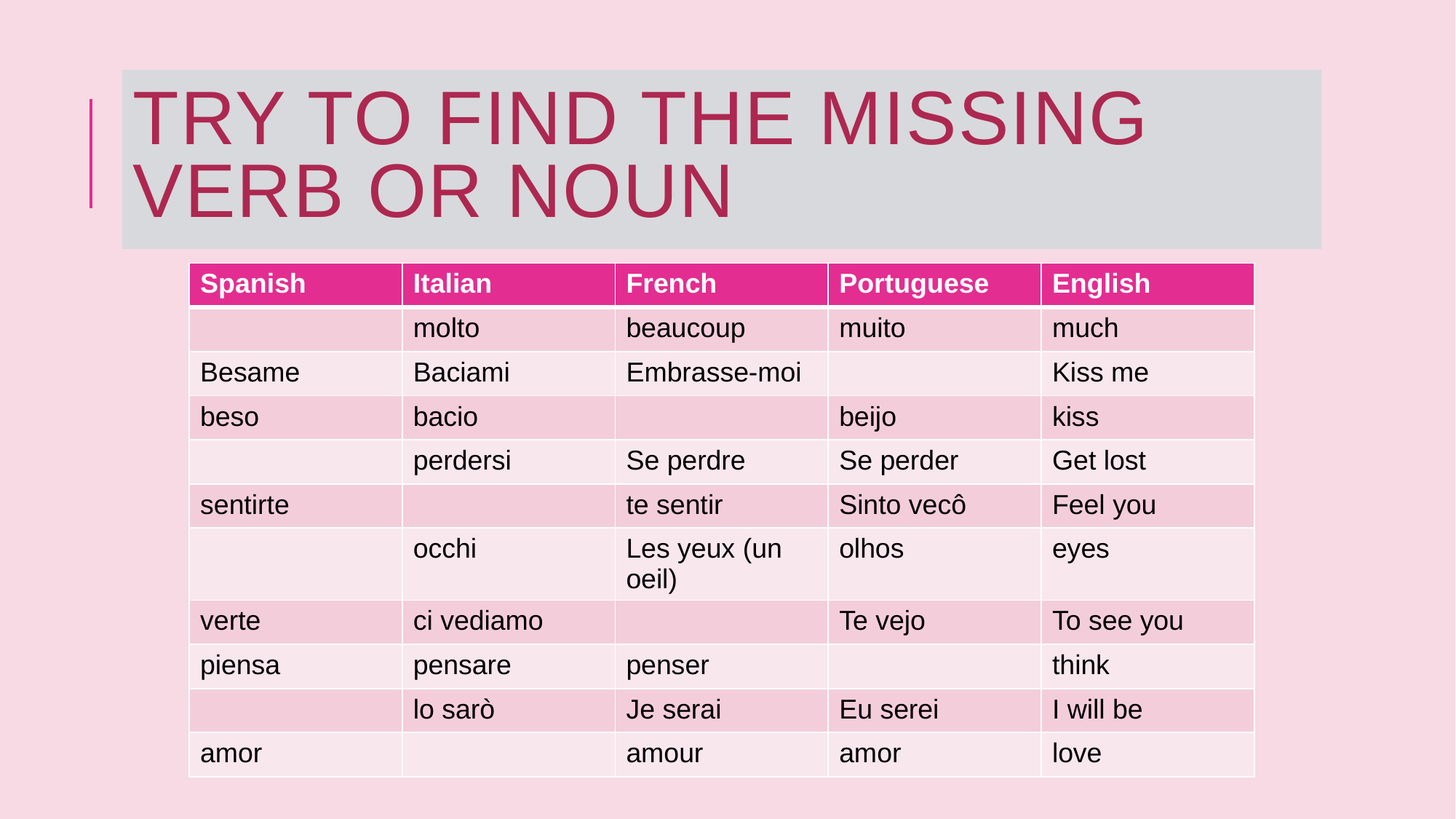

# Try to find the missing verb or noun
| Spanish | Italian | French | Portuguese | English |
| --- | --- | --- | --- | --- |
|  | molto | beaucoup | muito | much |
| Besame | Baciami | Embrasse-moi |  | Kiss me |
| beso | bacio |  | beijo | kiss |
|  | perdersi | Se perdre | Se perder | Get lost |
| sentirte |  | te sentir | Sinto vecô | Feel you |
|  | occhi | Les yeux (un oeil) | olhos | eyes |
| verte | ci vediamo |  | Te vejo | To see you |
| piensa | pensare | penser |  | think |
|  | lo sarò | Je serai | Eu serei | I will be |
| amor |  | amour | amor | love |